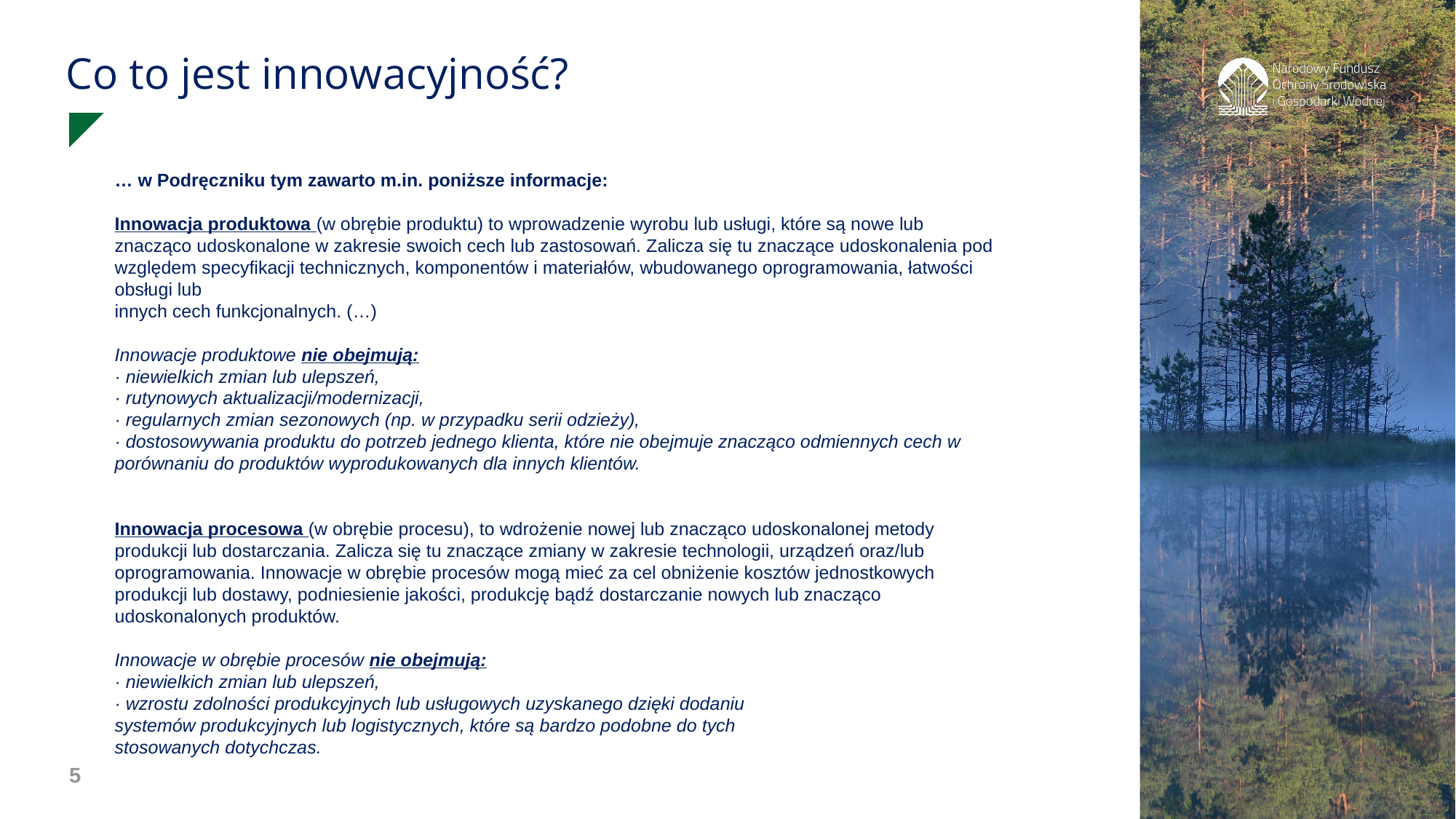

Co to jest innowacyjność?
… w Podręczniku tym zawarto m.in. poniższe informacje:

Innowacja produktowa (w obrębie produktu) to wprowadzenie wyrobu lub usługi, które są nowe lub znacząco udoskonalone w zakresie swoich cech lub zastosowań. Zalicza się tu znaczące udoskonalenia pod względem specyfikacji technicznych, komponentów i materiałów, wbudowanego oprogramowania, łatwości obsługi lub
innych cech funkcjonalnych. (…)

Innowacje produktowe nie obejmują:
· niewielkich zmian lub ulepszeń,
· rutynowych aktualizacji/modernizacji,
· regularnych zmian sezonowych (np. w przypadku serii odzieży),
· dostosowywania produktu do potrzeb jednego klienta, które nie obejmuje znacząco odmiennych cech w porównaniu do produktów wyprodukowanych dla innych klientów.

Innowacja procesowa (w obrębie procesu), to wdrożenie nowej lub znacząco udoskonalonej metody produkcji lub dostarczania. Zalicza się tu znaczące zmiany w zakresie technologii, urządzeń oraz/lub oprogramowania. Innowacje w obrębie procesów mogą mieć za cel obniżenie kosztów jednostkowych produkcji lub dostawy, podniesienie jakości, produkcję bądź dostarczanie nowych lub znacząco udoskonalonych produktów.

Innowacje w obrębie procesów nie obejmują:
· niewielkich zmian lub ulepszeń,
· wzrostu zdolności produkcyjnych lub usługowych uzyskanego dzięki dodaniu
systemów produkcyjnych lub logistycznych, które są bardzo podobne do tych
stosowanych dotychczas.